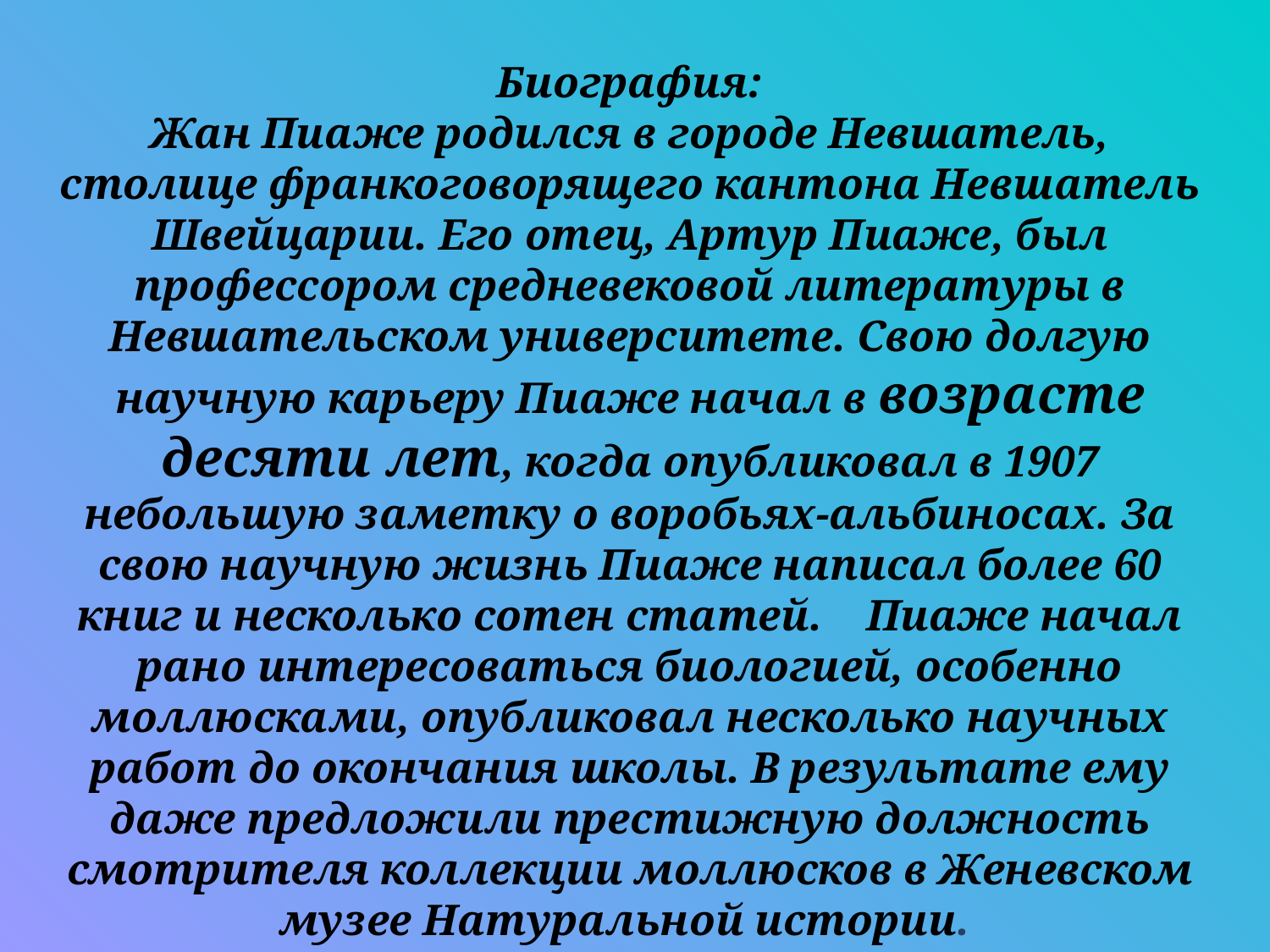

Биография:
Жан Пиаже родился в городе Невшатель, столице франкоговорящего кантона Невшатель Швейцарии. Его отец, Артур Пиаже, был профессором средневековой литературы в Невшательском университете. Свою долгую научную карьеру Пиаже начал в возрасте десяти лет, когда опубликовал в 1907 небольшую заметку о воробьях-альбиносах. За свою научную жизнь Пиаже написал более 60 книг и несколько сотен статей.    Пиаже начал рано интересоваться биологией, особенно моллюсками, опубликовал несколько научных работ до окончания школы. В результате ему даже предложили престижную должность смотрителя коллекции моллюсков в Женевском музее Натуральной истории.